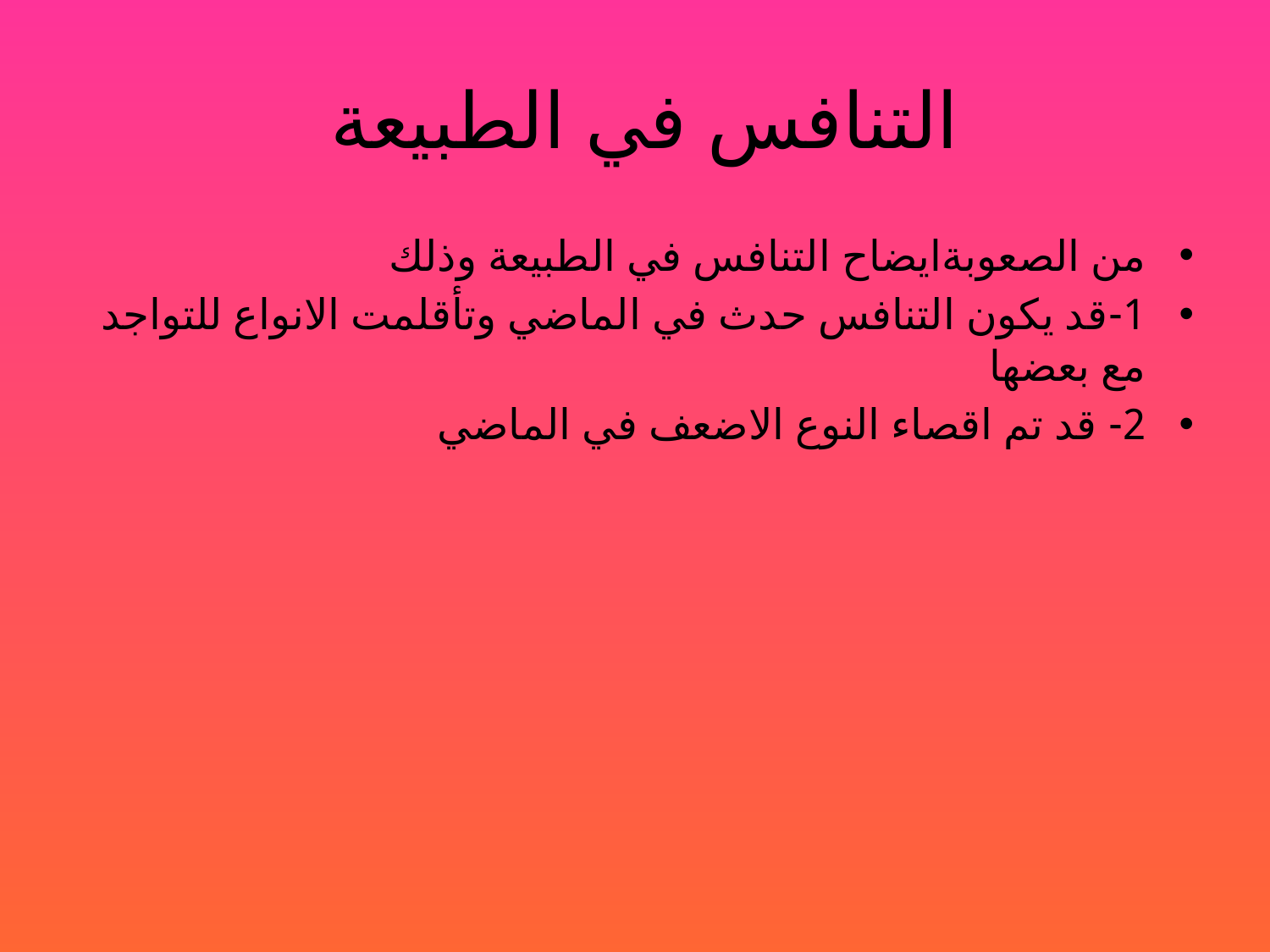

# التنافس في الطبيعة
من الصعوبةايضاح التنافس في الطبيعة وذلك
1-قد يكون التنافس حدث في الماضي وتأقلمت الانواع للتواجد مع بعضها
2- قد تم اقصاء النوع الاضعف في الماضي